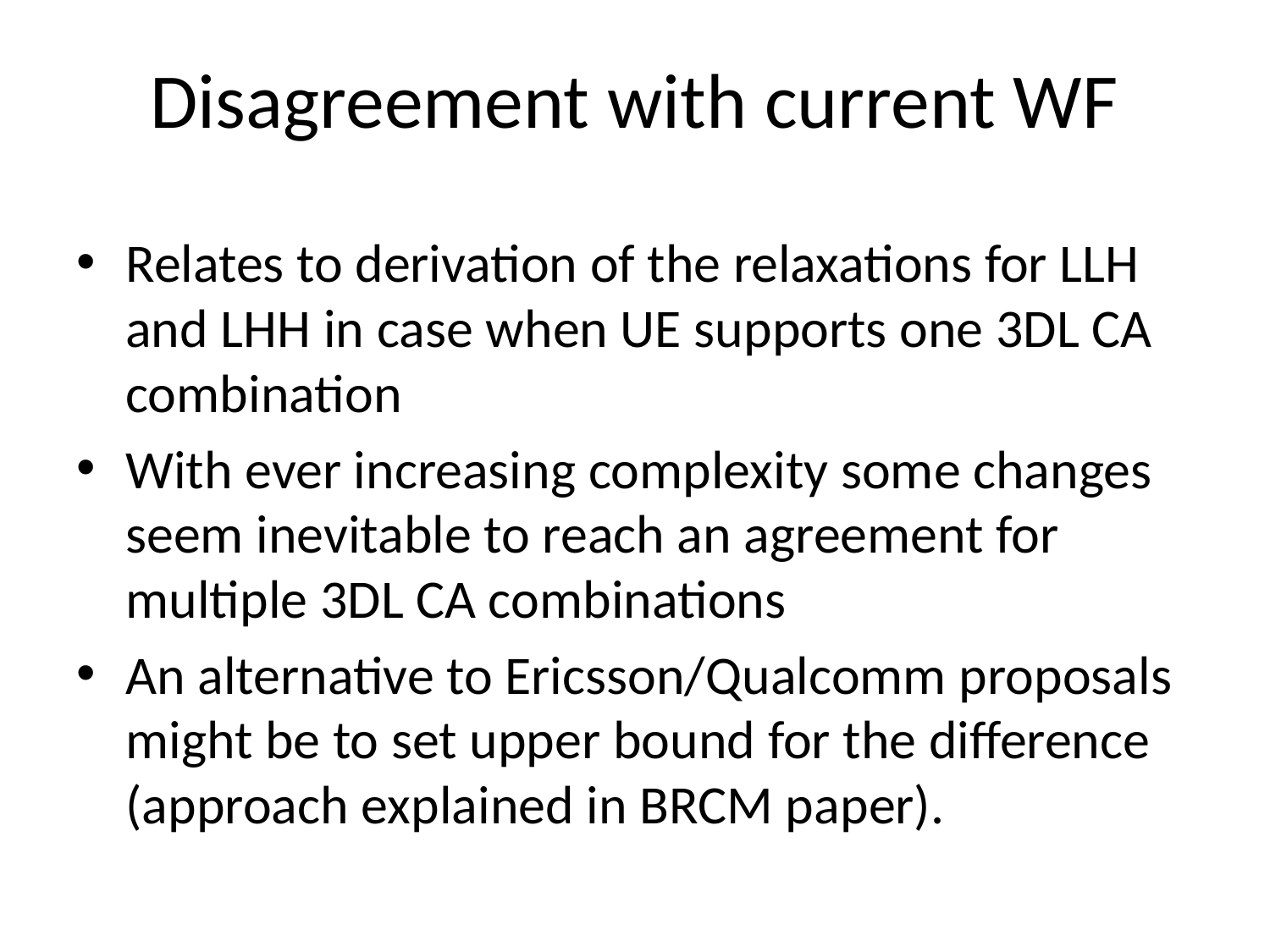

# Disagreement with current WF
Relates to derivation of the relaxations for LLH and LHH in case when UE supports one 3DL CA combination
With ever increasing complexity some changes seem inevitable to reach an agreement for multiple 3DL CA combinations
An alternative to Ericsson/Qualcomm proposals might be to set upper bound for the difference (approach explained in BRCM paper).